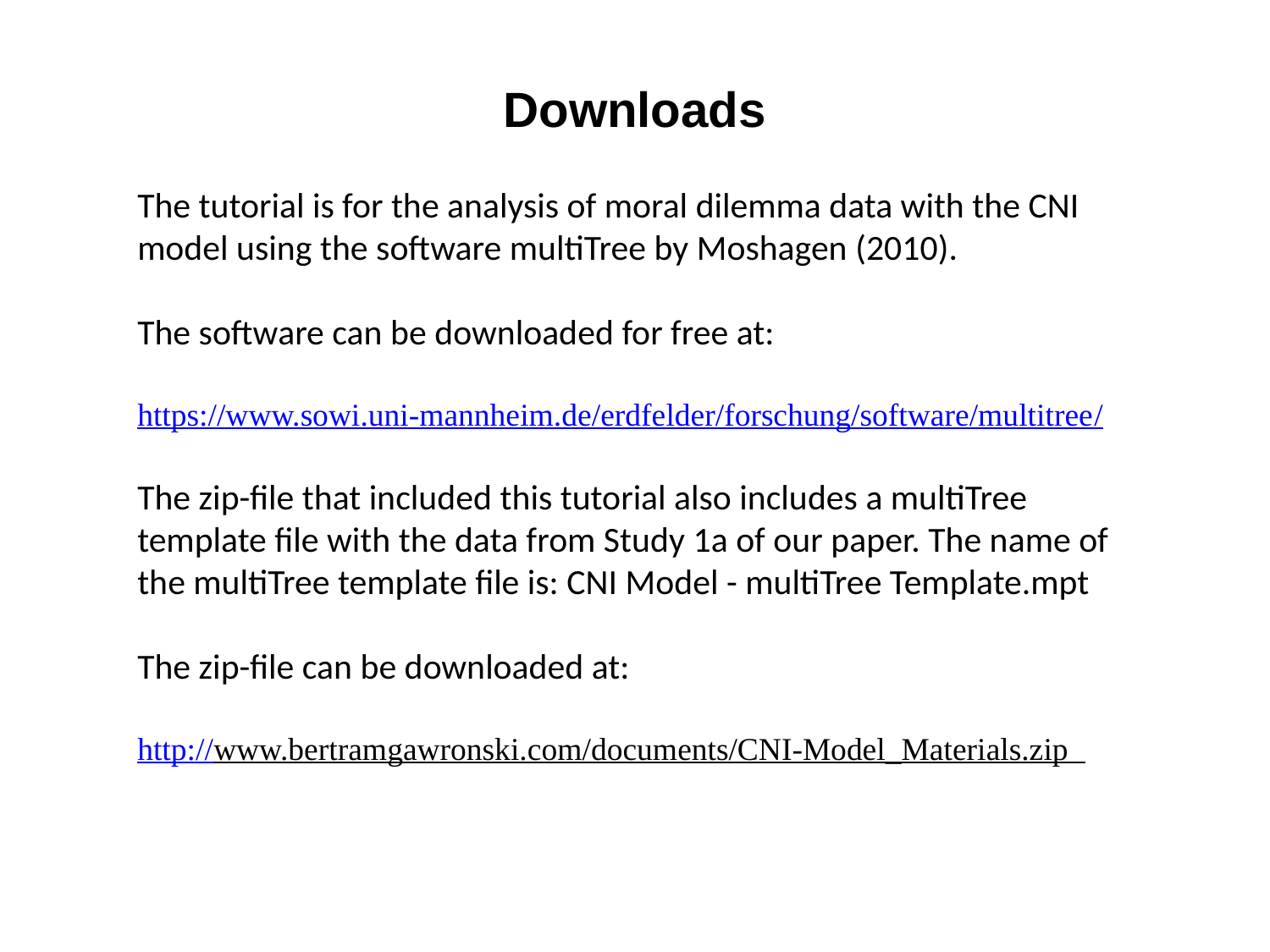

Downloads
The tutorial is for the analysis of moral dilemma data with the CNI model using the software multiTree by Moshagen (2010).

The software can be downloaded for free at:

https://www.sowi.uni-mannheim.de/erdfelder/forschung/software/multitree/

The zip-file that included this tutorial also includes a multiTree template file with the data from Study 1a of our paper. The name of the multiTree template file is: CNI Model - multiTree Template.mpt

The zip-file can be downloaded at:

http://www.bertramgawronski.com/documents/CNI-Model_Materials.zip